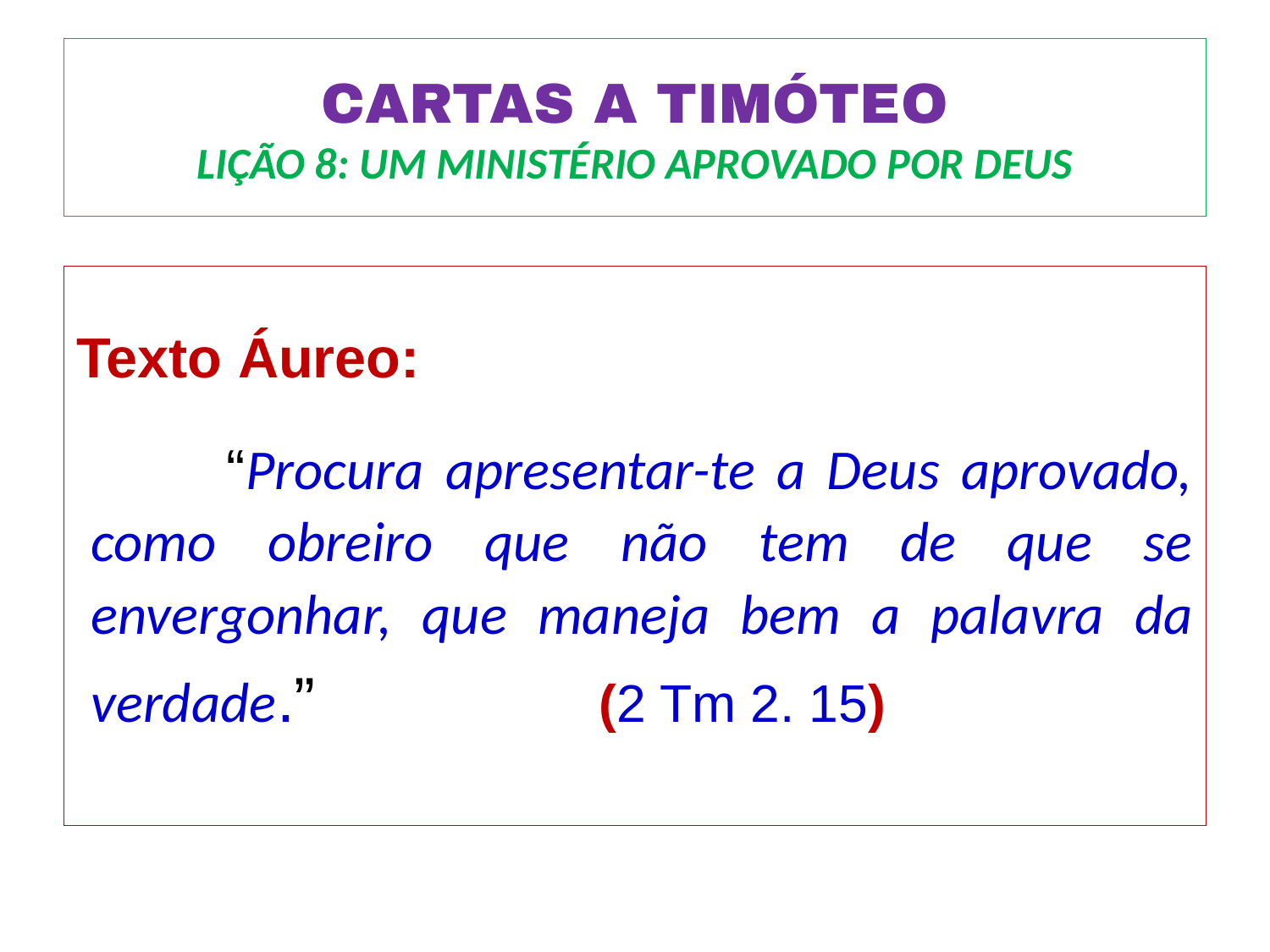

# CARTAS A TIMÓTEO LIÇÃO 8: UM MINISTÉRIO APROVADO POR DEUS

Texto Áureo:

 	“Procura apresentar-te a Deus aprovado, como obreiro que não tem de que se envergonhar, que maneja bem a palavra da verdade.”			(2 Tm 2. 15)